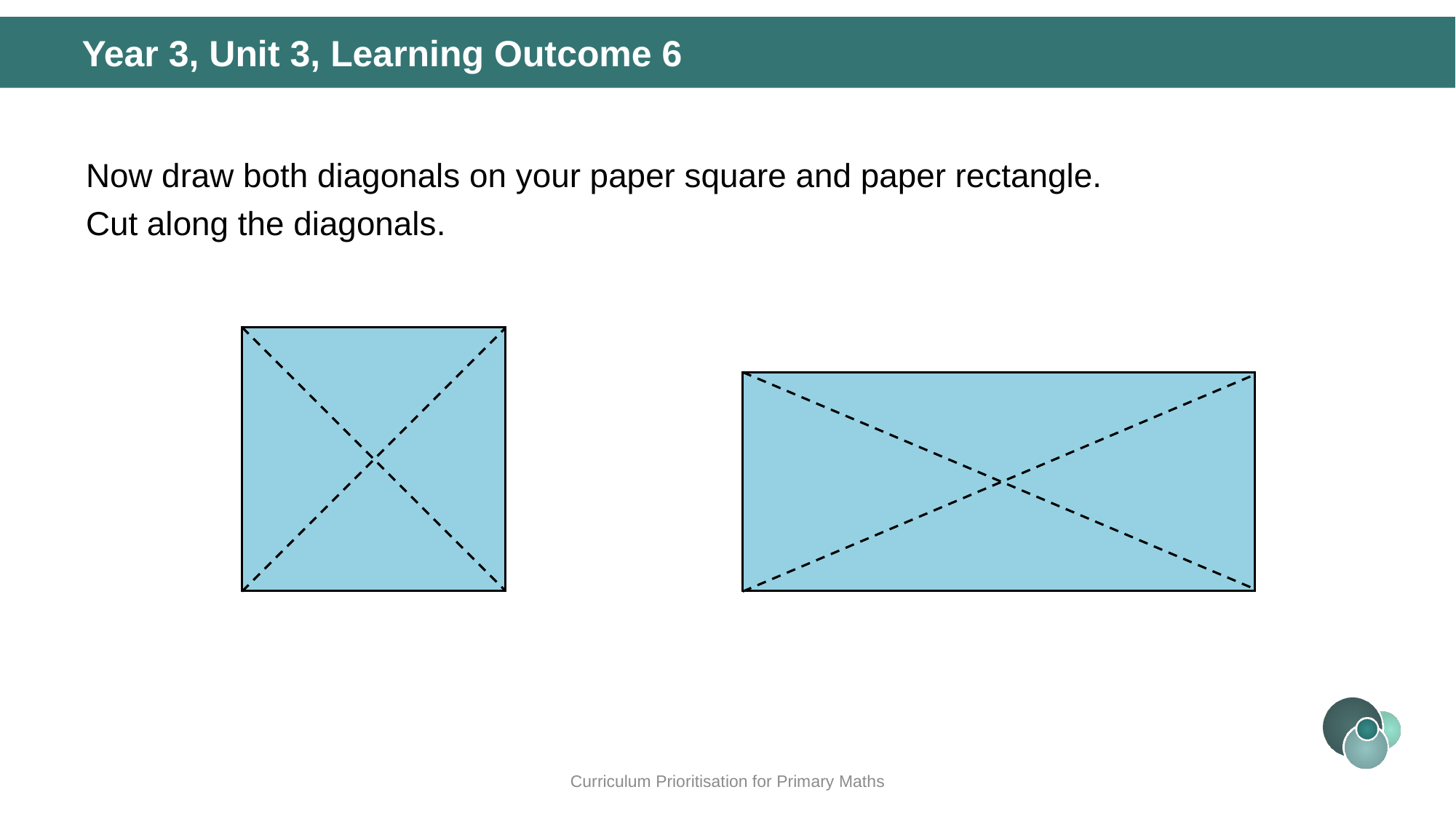

Year 3, Unit 3, Learning Outcome 6
Now draw both diagonals on your paper square and paper rectangle.
Cut along the diagonals.

Curriculum Prioritisation for Primary Maths